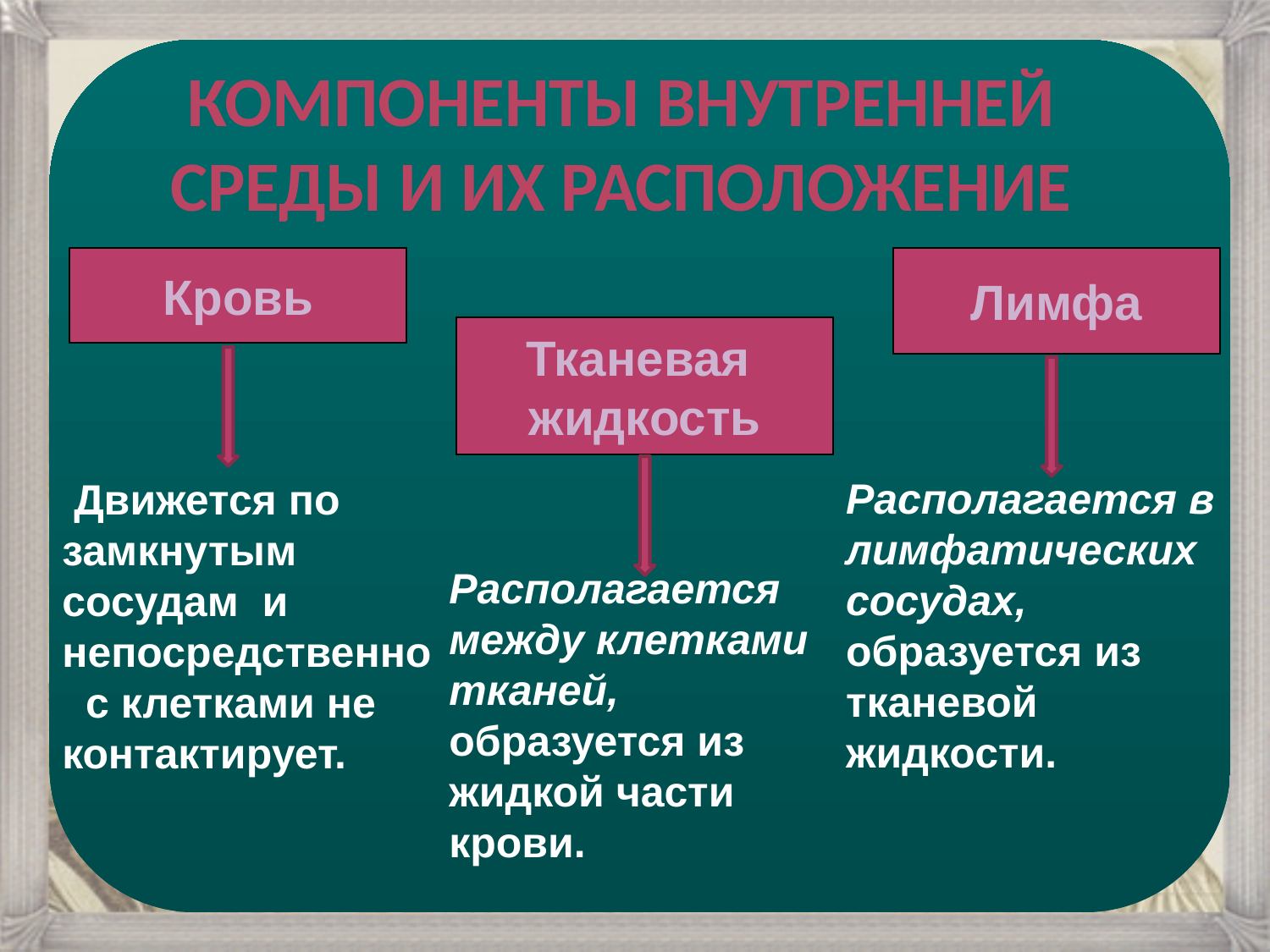

Компоненты внутренней
Среды и их расположение

Кровь
Лимфа
Тканевая
жидкость

Располагается в лимфатических сосудах, образуется из тканевой жидкости.

 Движется по замкнутым сосудам  и непосредственно   с клетками не контактирует.
Располагается между клетками тканей, образуется из жидкой части крови.